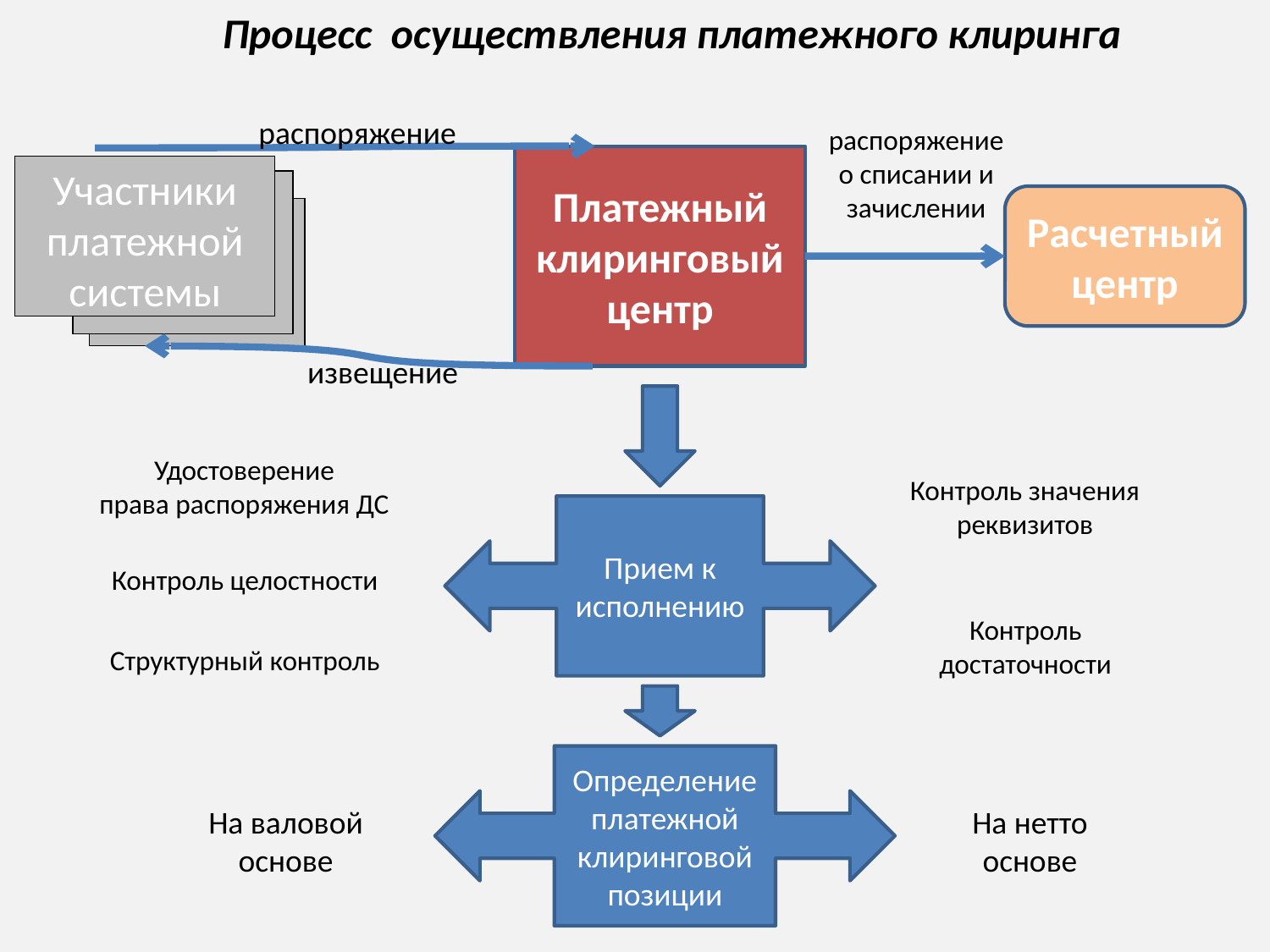

Процесс  осуществления платежного клиринга
распоряжение
распоряжение
о списании и
зачислении
Платежный клиринговый центр
Участники
платежной системы

Расчетный
центр

извещение

Удостоверение
права распоряжения ДС
Контроль значения
реквизитов
Прием к исполнению
Контроль целостности
Контроль
достаточности
Структурный контроль

Определение
платежной клиринговой позиции
На валовой
основе
На нетто
основе